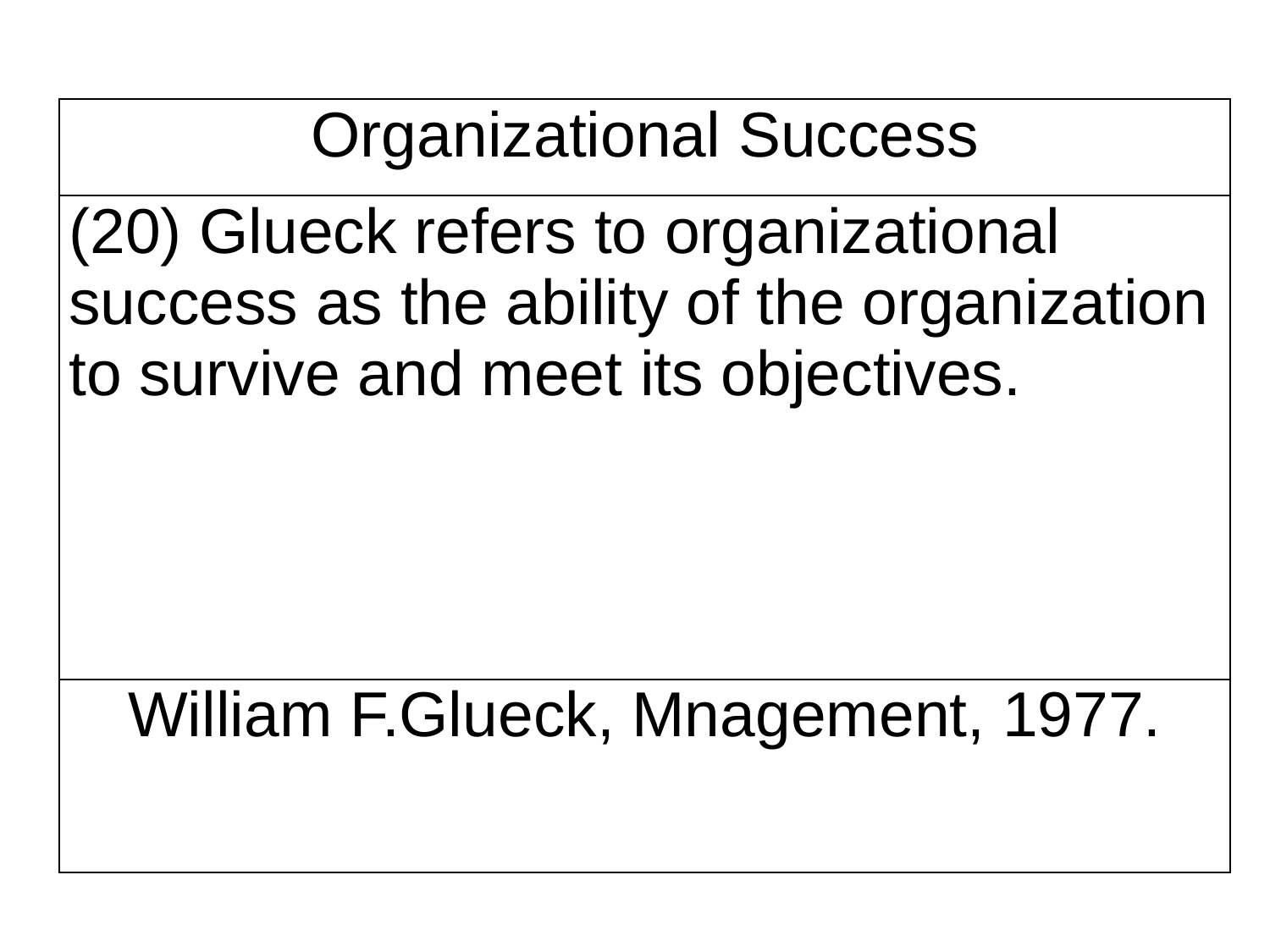

| Organizational Success |
| --- |
| (20) Glueck refers to organizational success as the ability of the organization to survive and meet its objectives. |
| William F.Glueck, Mnagement, 1977. |